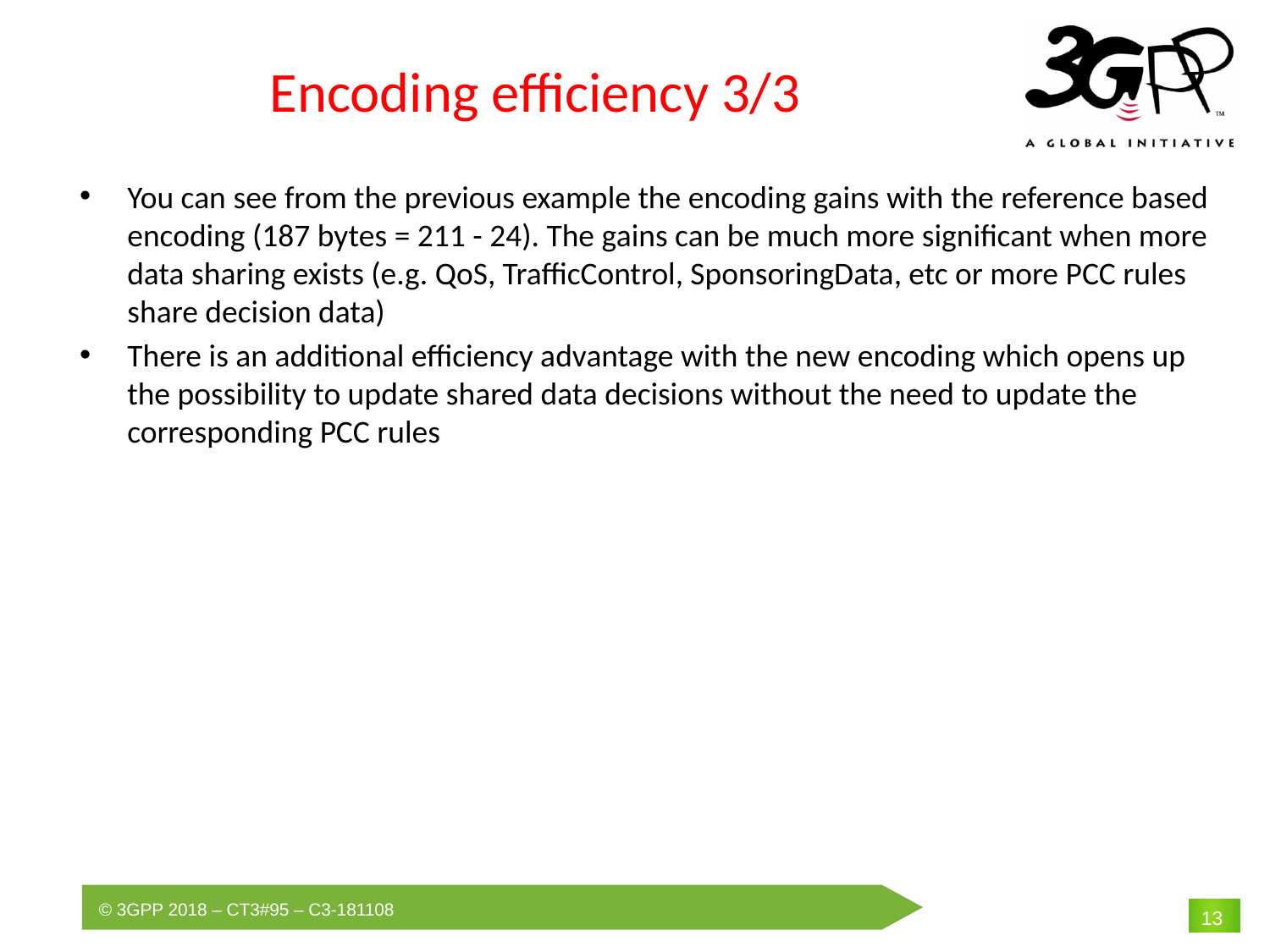

# Encoding efficiency 3/3
You can see from the previous example the encoding gains with the reference based encoding (187 bytes = 211 - 24). The gains can be much more significant when more data sharing exists (e.g. QoS, TrafficControl, SponsoringData, etc or more PCC rules share decision data)
There is an additional efficiency advantage with the new encoding which opens up the possibility to update shared data decisions without the need to update the corresponding PCC rules

13